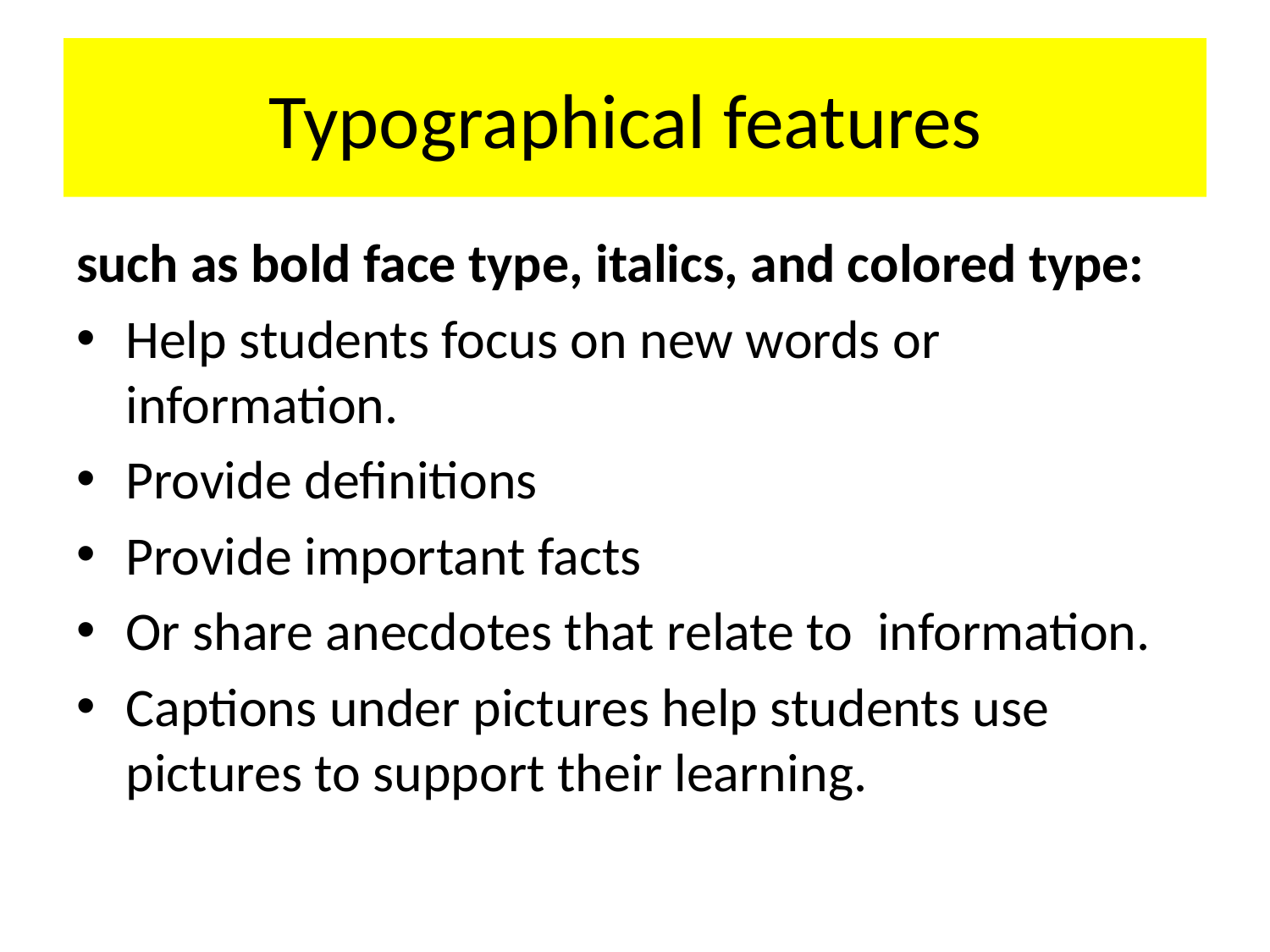

# Typographical features
such as bold face type, italics, and colored type:
Help students focus on new words or information.
Provide definitions
Provide important facts
Or share anecdotes that relate to  information.
Captions under pictures help students use pictures to support their learning.